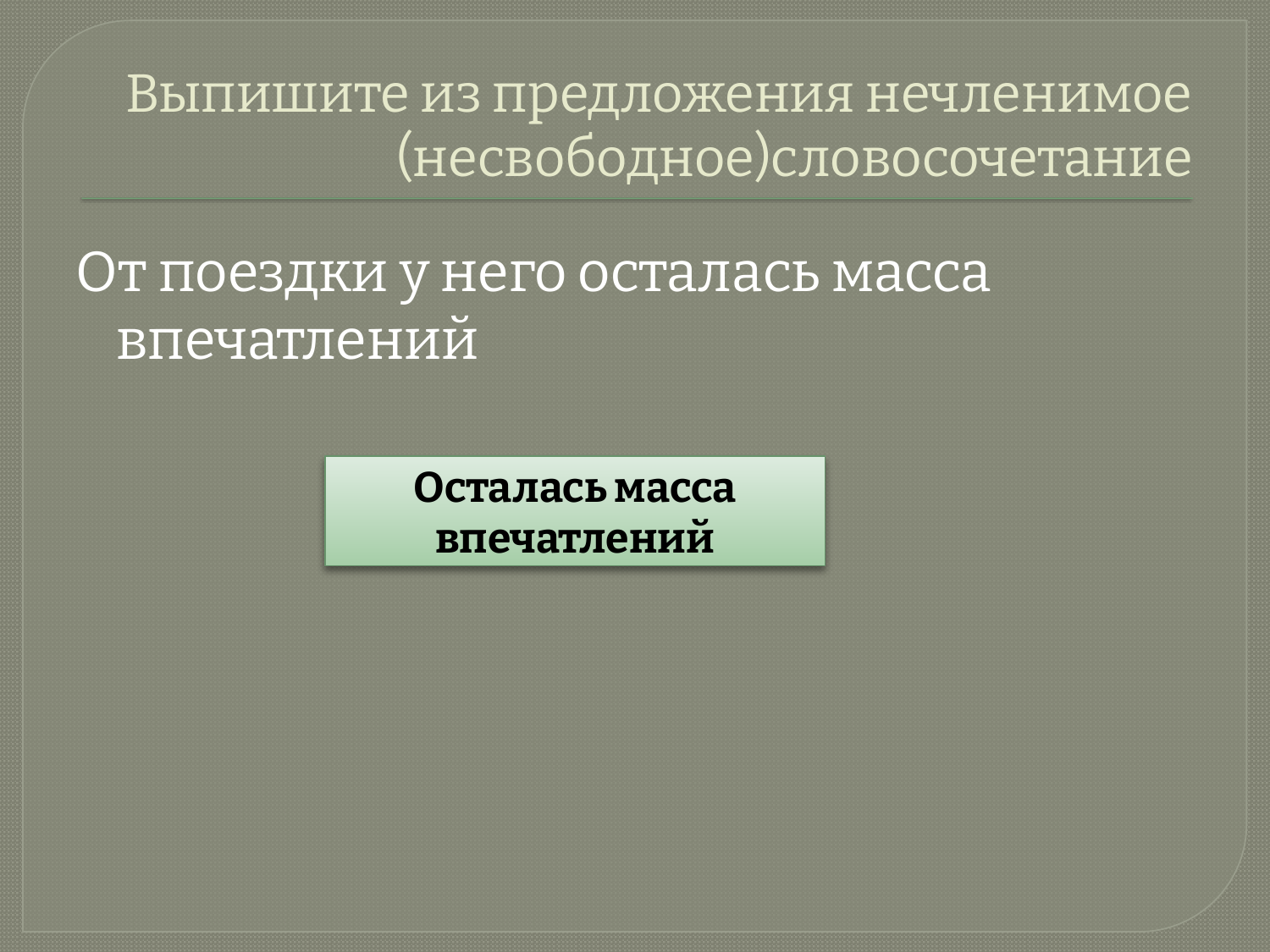

# Выпишите из предложения нечленимое (несвободное)словосочетание
От поездки у него осталась масса впечатлений
Осталась масса впечатлений